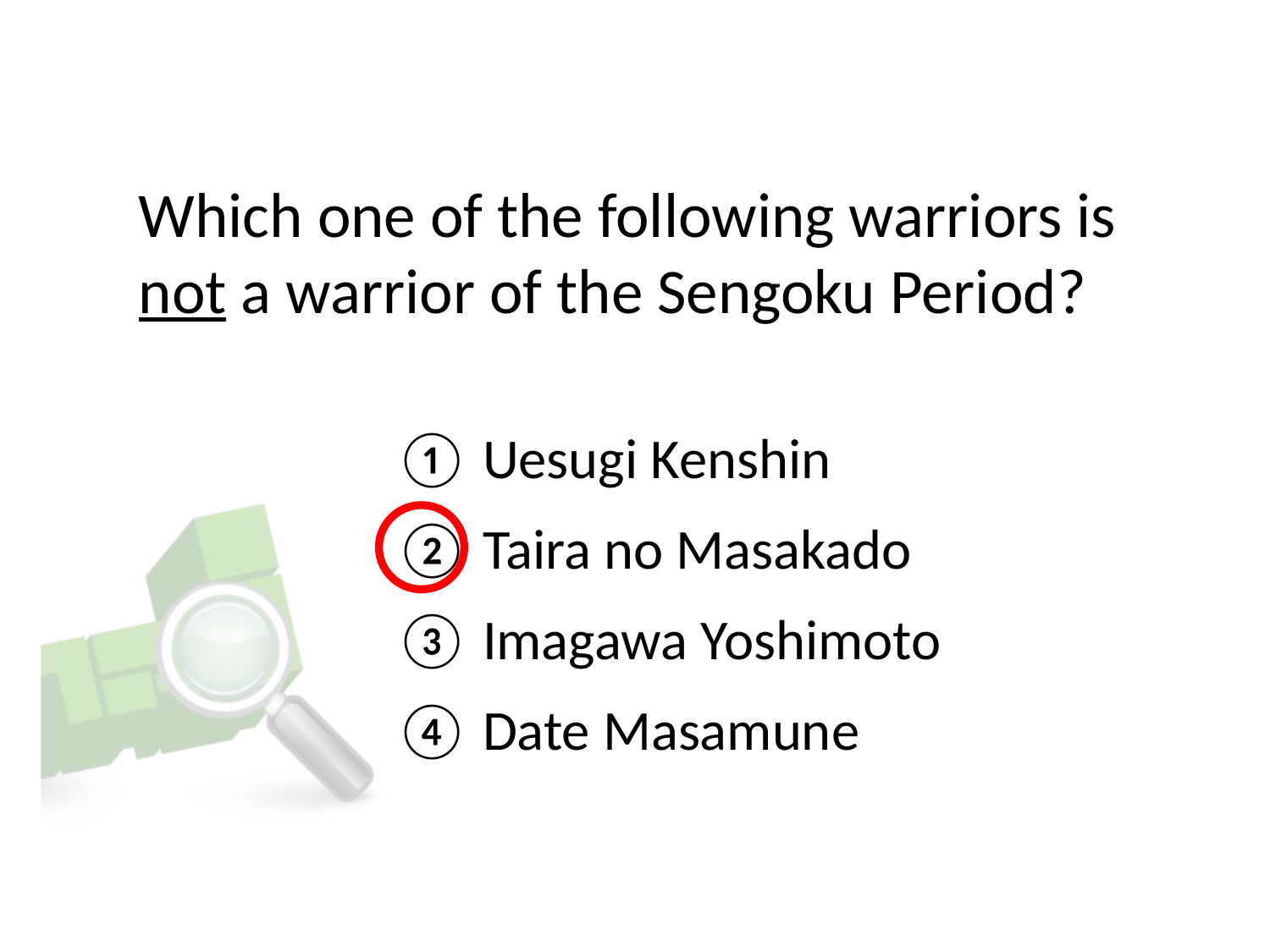

# Which one of the following warriors is not a warrior of the Sengoku Period?
① Uesugi Kenshin
② Taira no Masakado
③ Imagawa Yoshimoto
④ Date Masamune